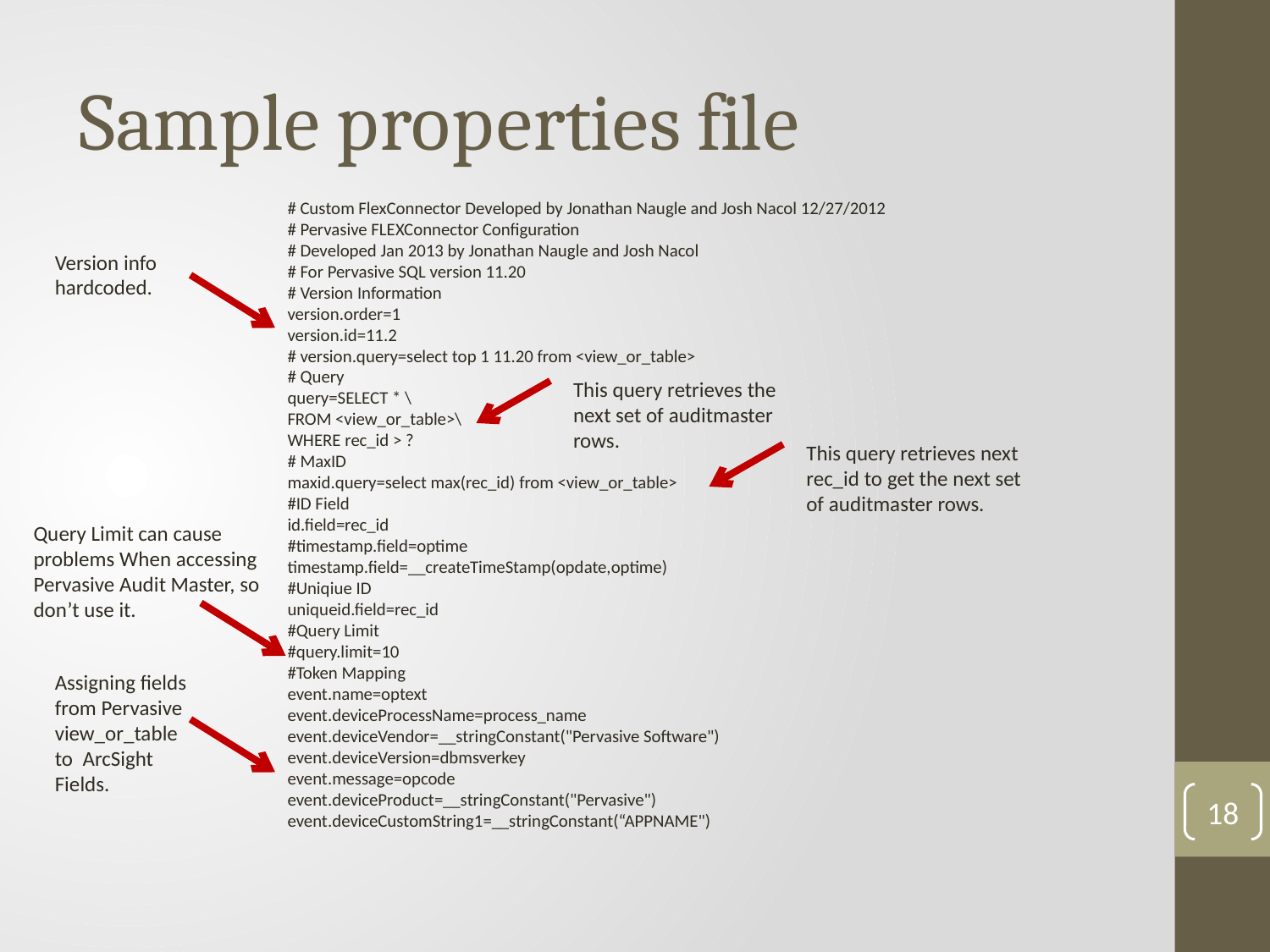

# Sample properties file
# Custom FlexConnector Developed by Jonathan Naugle and Josh Nacol 12/27/2012
# Pervasive FLEXConnector Configuration
# Developed Jan 2013 by Jonathan Naugle and Josh Nacol
# For Pervasive SQL version 11.20
# Version Information
version.order=1
version.id=11.2
# version.query=select top 1 11.20 from <view_or_table>
# Query
query=SELECT * \
FROM <view_or_table>\
WHERE rec_id > ?
# MaxID
maxid.query=select max(rec_id) from <view_or_table>
#ID Field
id.field=rec_id
#timestamp.field=optime
timestamp.field=__createTimeStamp(opdate,optime)
#Uniqiue ID
uniqueid.field=rec_id
#Query Limit
#query.limit=10
#Token Mapping
event.name=optext
event.deviceProcessName=process_name
event.deviceVendor=__stringConstant("Pervasive Software")
event.deviceVersion=dbmsverkey
event.message=opcode
event.deviceProduct=__stringConstant("Pervasive")
event.deviceCustomString1=__stringConstant(“APPNAME")
Version info hardcoded.
This query retrieves the next set of auditmaster rows.
This query retrieves next rec_id to get the next set of auditmaster rows.
Query Limit can cause problems When accessing Pervasive Audit Master, so don’t use it.
Assigning fields from Pervasive view_or_table to  ArcSight Fields.
18